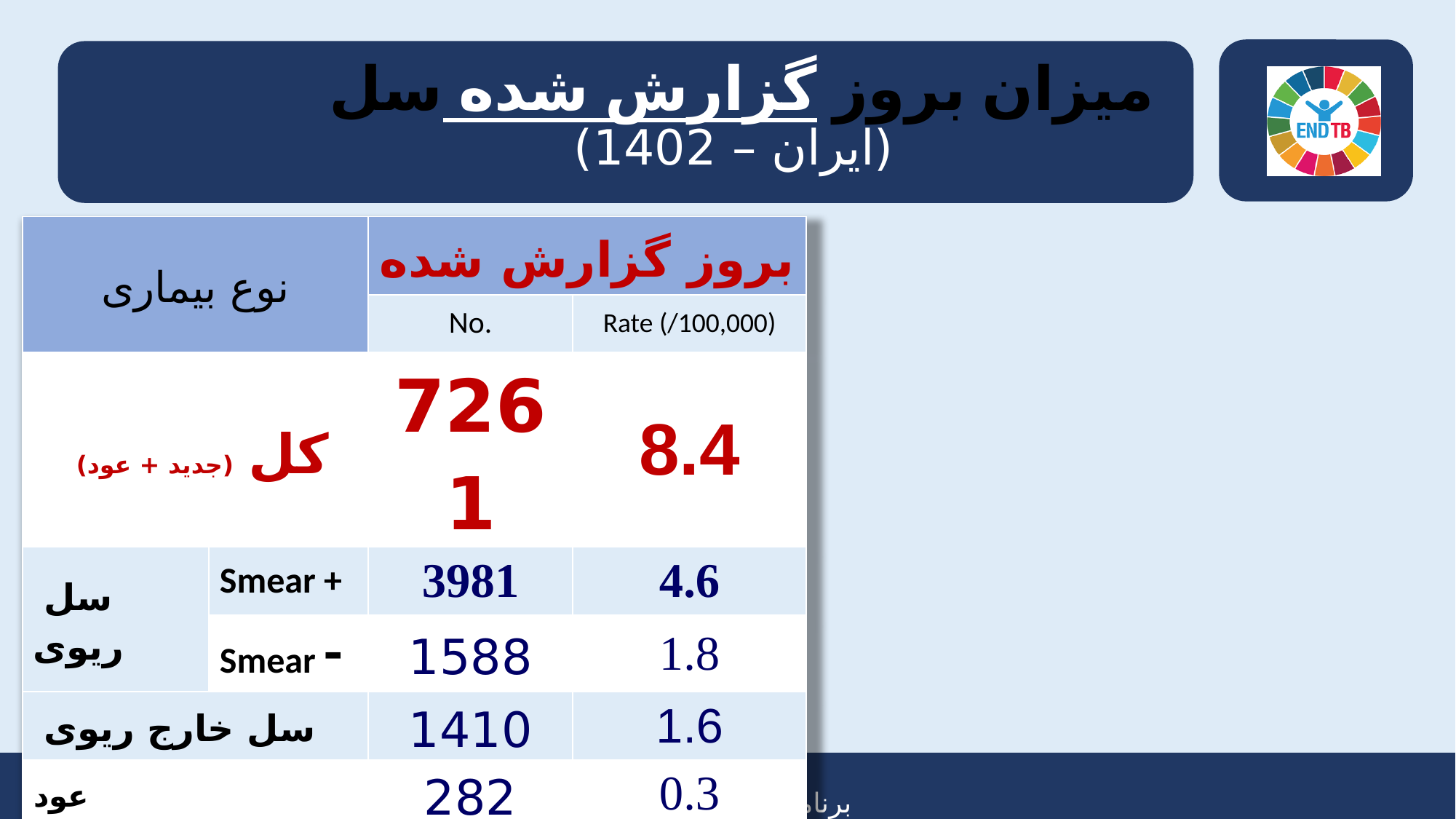

# میزان بروز گزارش شده سل (ایران – 1402)
| نوع بیماری |  | بروز گزارش شده |  |
| --- | --- | --- | --- |
|  |  | No. | Rate (/100,000) |
| کل (جدید + عود) |  | 7261 | 8.4 |
| سل ریوی | Smear + | 3981 | 4.6 |
|  | Smear - | 1588 | 1.8 |
| سل خارج ریوی |  | 1410 | 1.6 |
| عود |  | 282 | 0.3 |
9